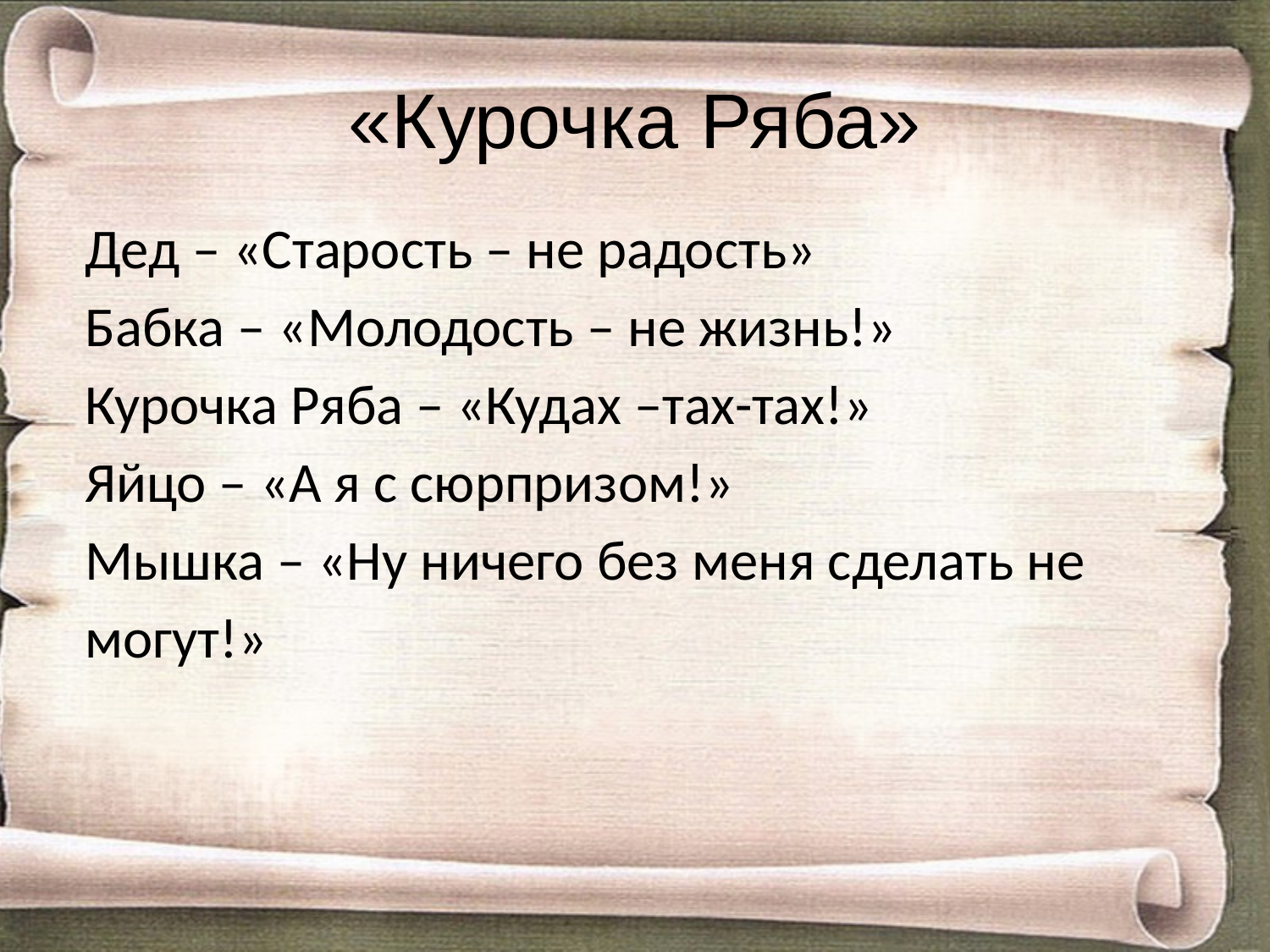

# «Курочка Ряба»
Дед – «Старость – не радость»
Бабка – «Молодость – не жизнь!»
Курочка Ряба – «Кудах –тах-тах!»
Яйцо – «А я с сюрпризом!»
Мышка – «Ну ничего без меня сделать не могут!»